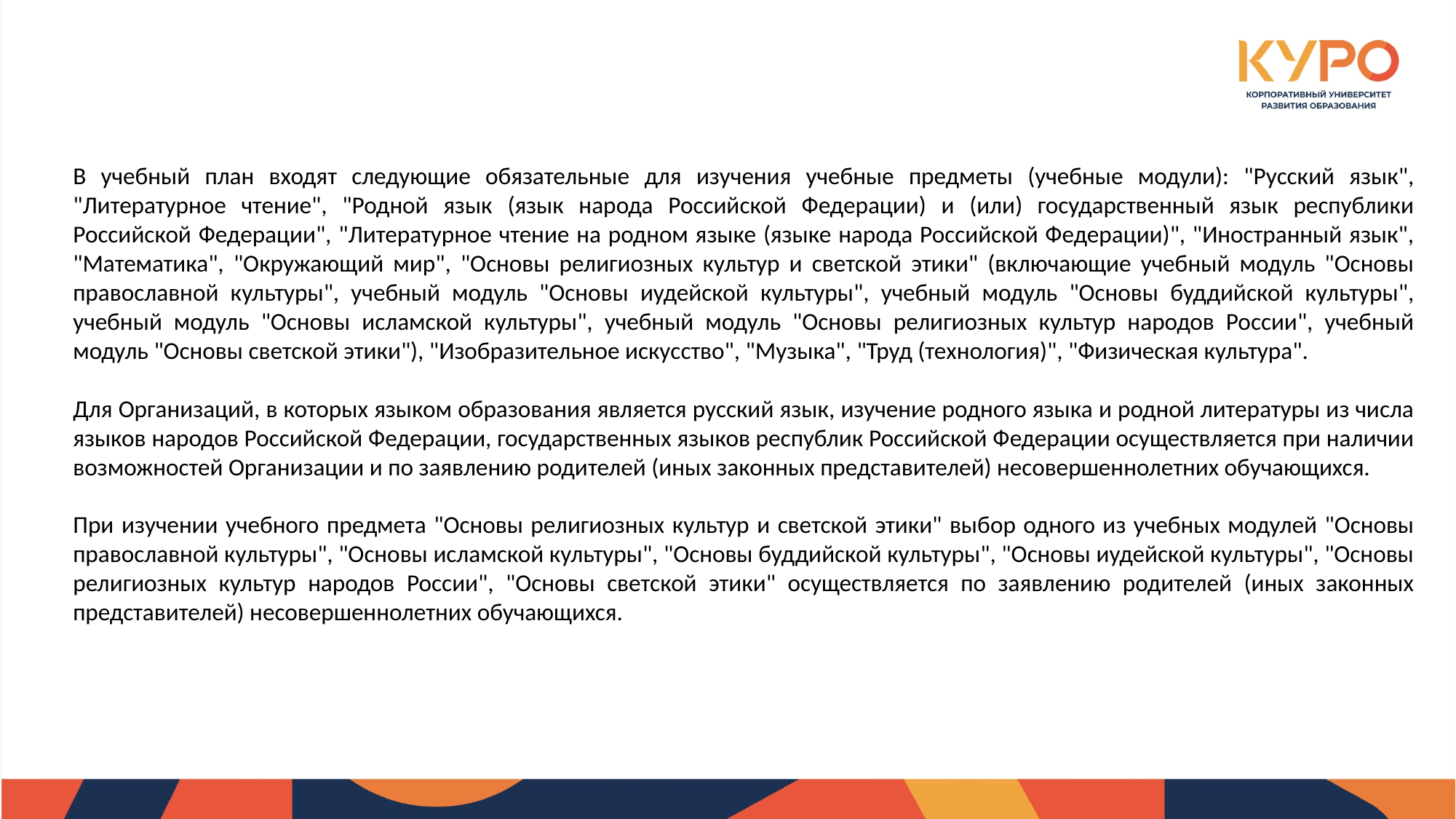

В учебный план входят следующие обязательные для изучения учебные предметы (учебные модули): "Русский язык", "Литературное чтение", "Родной язык (язык народа Российской Федерации) и (или) государственный язык республики Российской Федерации", "Литературное чтение на родном языке (языке народа Российской Федерации)", "Иностранный язык", "Математика", "Окружающий мир", "Основы религиозных культур и светской этики" (включающие учебный модуль "Основы православной культуры", учебный модуль "Основы иудейской культуры", учебный модуль "Основы буддийской культуры", учебный модуль "Основы исламской культуры", учебный модуль "Основы религиозных культур народов России", учебный модуль "Основы светской этики"), "Изобразительное искусство", "Музыка", "Труд (технология)", "Физическая культура".

Для Организаций, в которых языком образования является русский язык, изучение родного языка и родной литературы из числа языков народов Российской Федерации, государственных языков республик Российской Федерации осуществляется при наличии возможностей Организации и по заявлению родителей (иных законных представителей) несовершеннолетних обучающихся.

При изучении учебного предмета "Основы религиозных культур и светской этики" выбор одного из учебных модулей "Основы православной культуры", "Основы исламской культуры", "Основы буддийской культуры", "Основы иудейской культуры", "Основы религиозных культур народов России", "Основы светской этики" осуществляется по заявлению родителей (иных законных представителей) несовершеннолетних обучающихся.